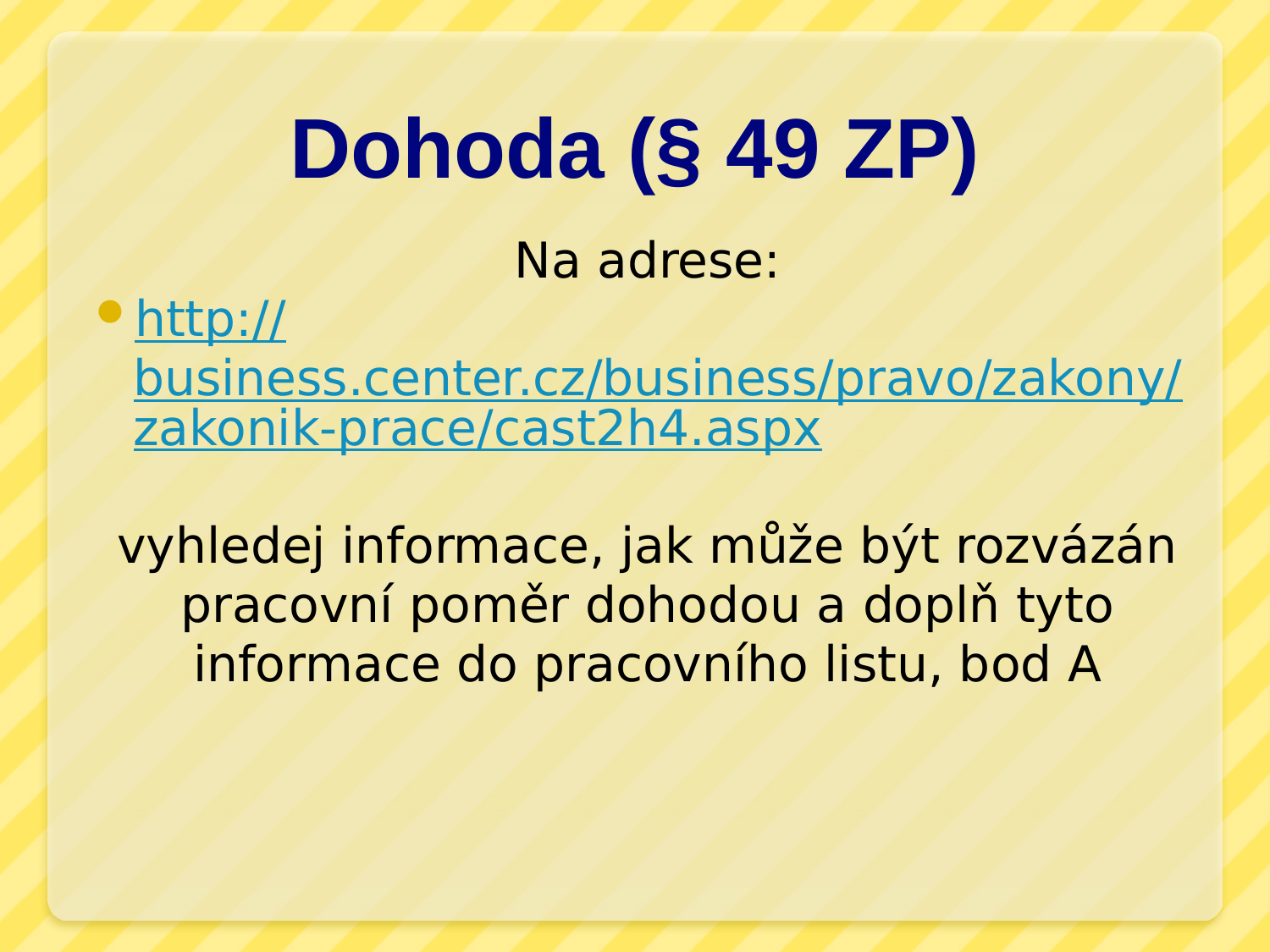

# Dohoda (§ 49 ZP)
Na adrese:
http://business.center.cz/business/pravo/zakony/zakonik-prace/cast2h4.aspx

vyhledej informace, jak může být rozvázán pracovní poměr dohodou a doplň tyto informace do pracovního listu, bod A